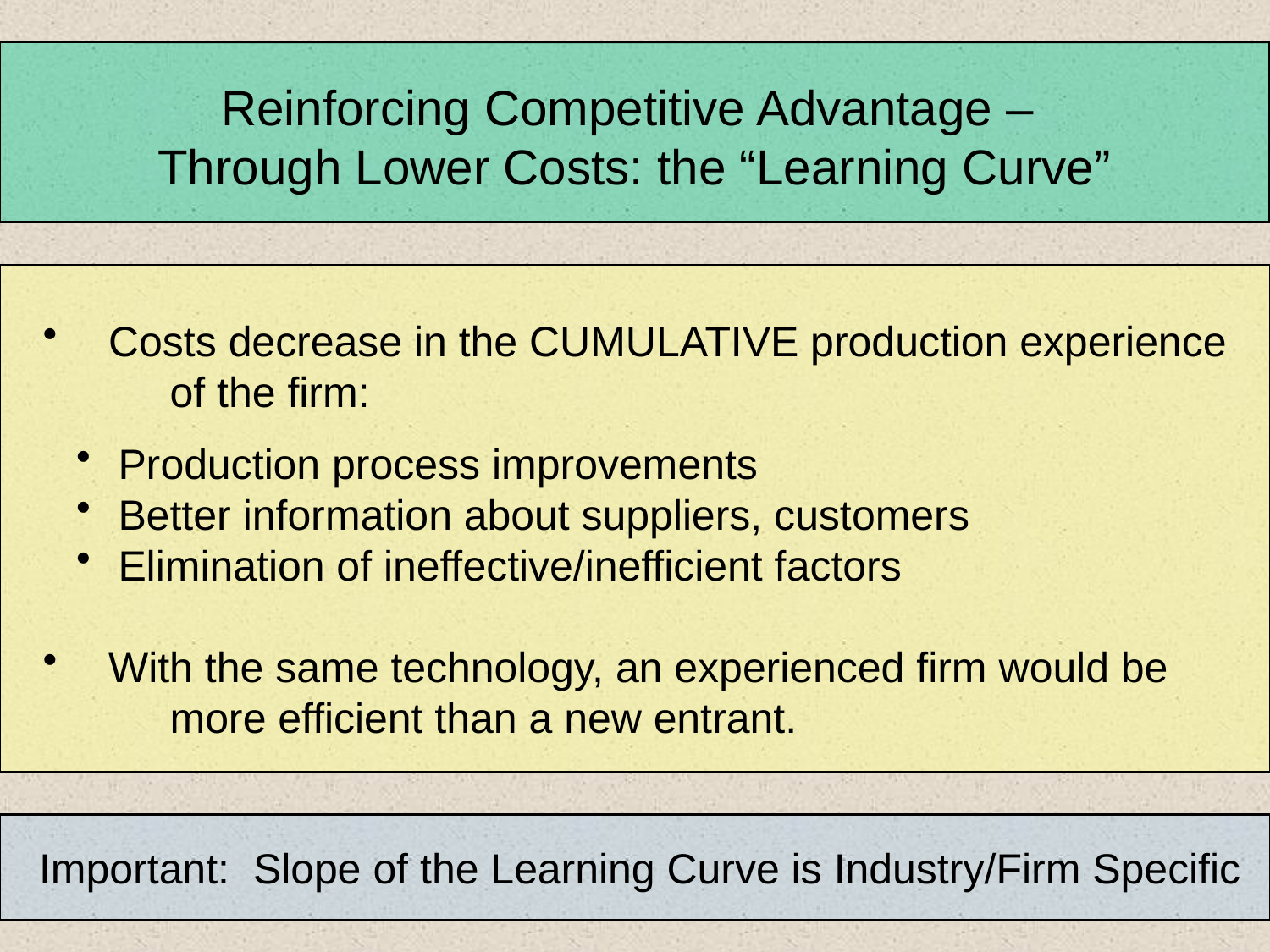

Reinforcing Competitive Advantage –
Through Lower Costs: the “Learning Curve”

   Costs decrease in the CUMULATIVE production experience
	of the firm:

 Production process improvements
 Better information about suppliers, customers
 Elimination of ineffective/inefficient factors

   With the same technology, an experienced firm would be
more efficient than a new entrant.

Important:  Slope of the Learning Curve is Industry/Firm Specific